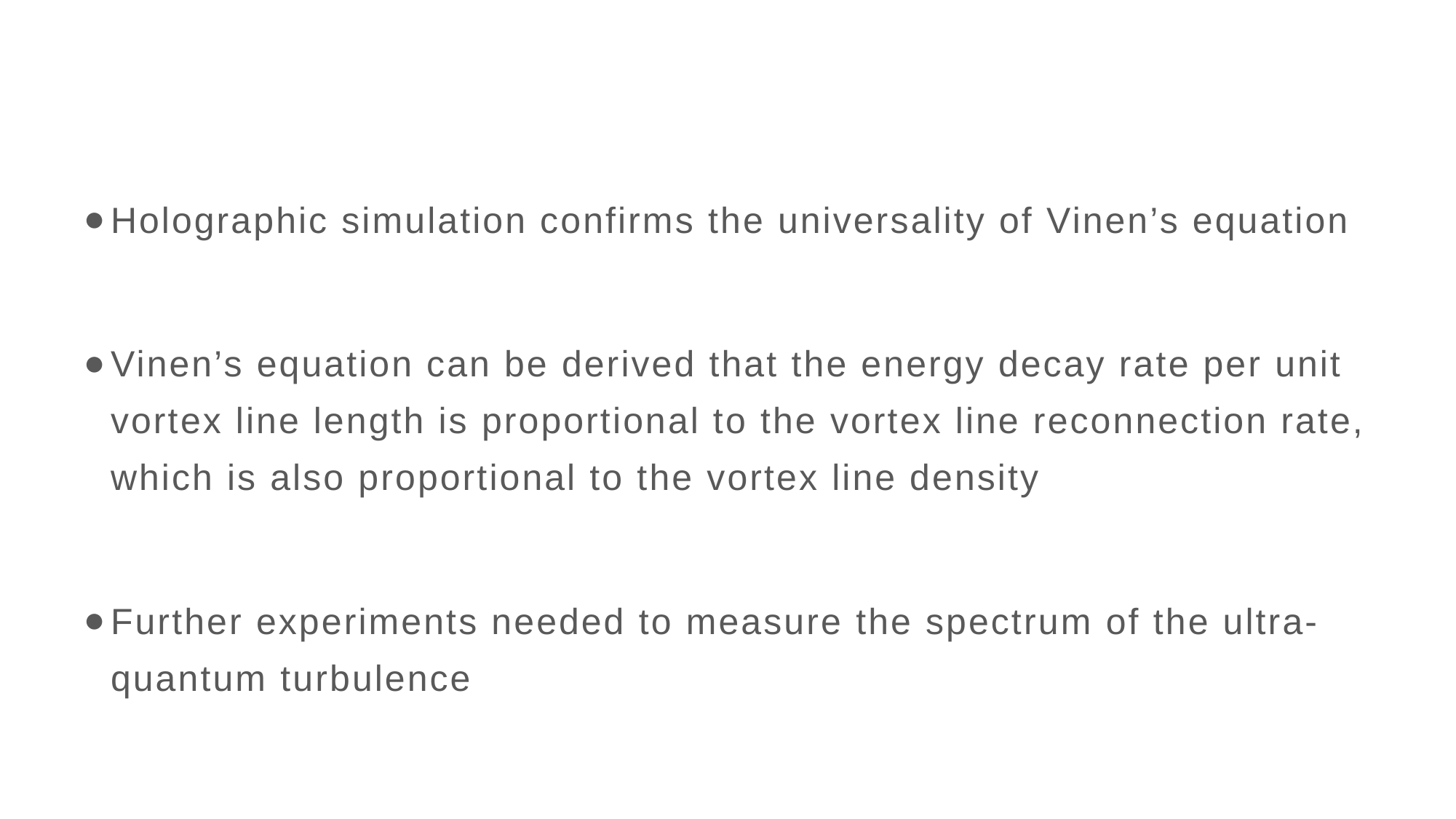

Holographic simulation confirms the universality of Vinen’s equation

Vinen’s equation can be derived that the energy decay rate per unit vortex line length is proportional to the vortex line reconnection rate, which is also proportional to the vortex line density

Further experiments needed to measure the spectrum of the ultra-quantum turbulence